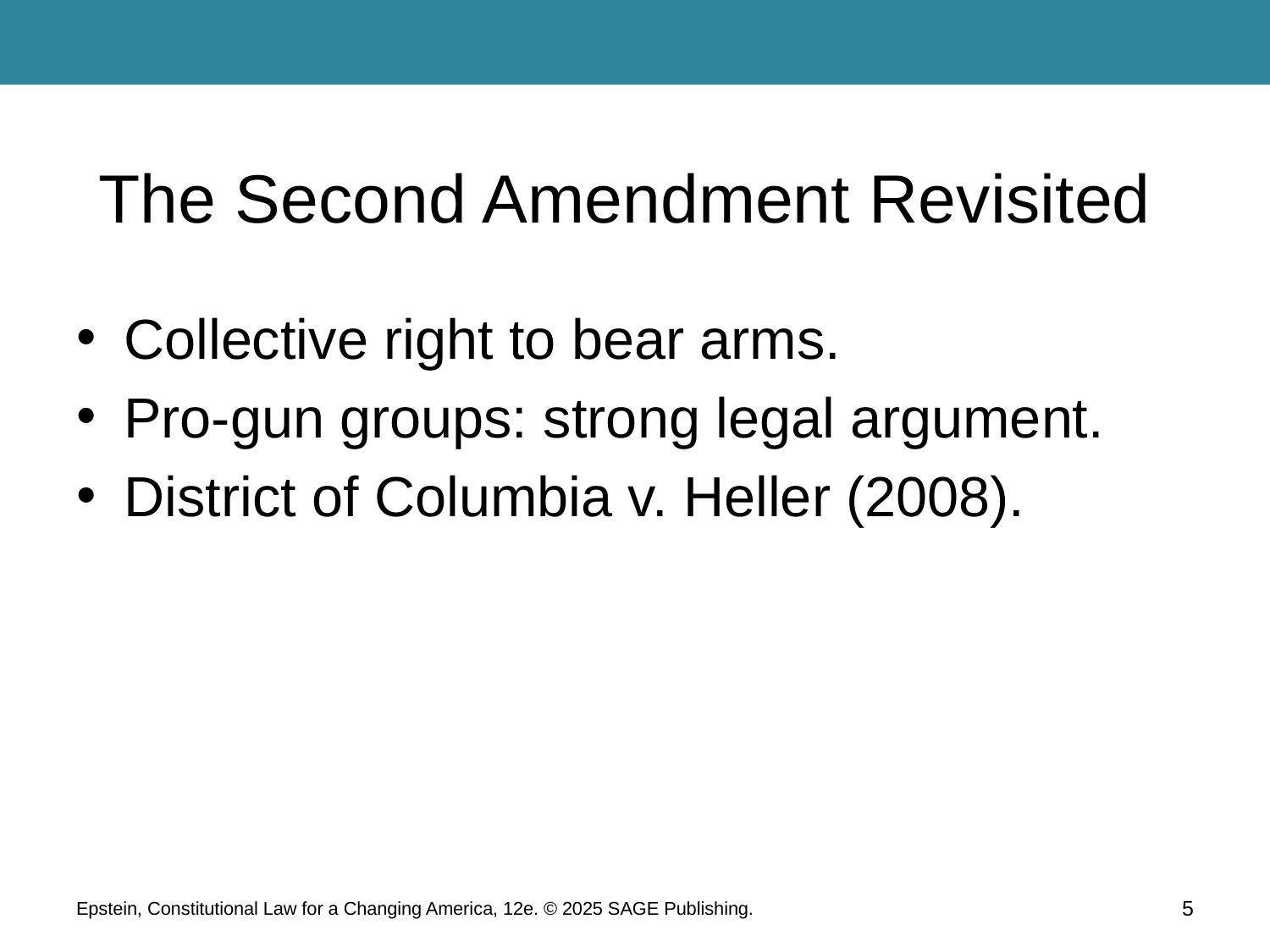

# The Second Amendment Revisited
Collective right to bear arms.
Pro-gun groups: strong legal argument.
District of Columbia v. Heller (2008).
Epstein, Constitutional Law for a Changing America, 12e. © 2025 SAGE Publishing.
5